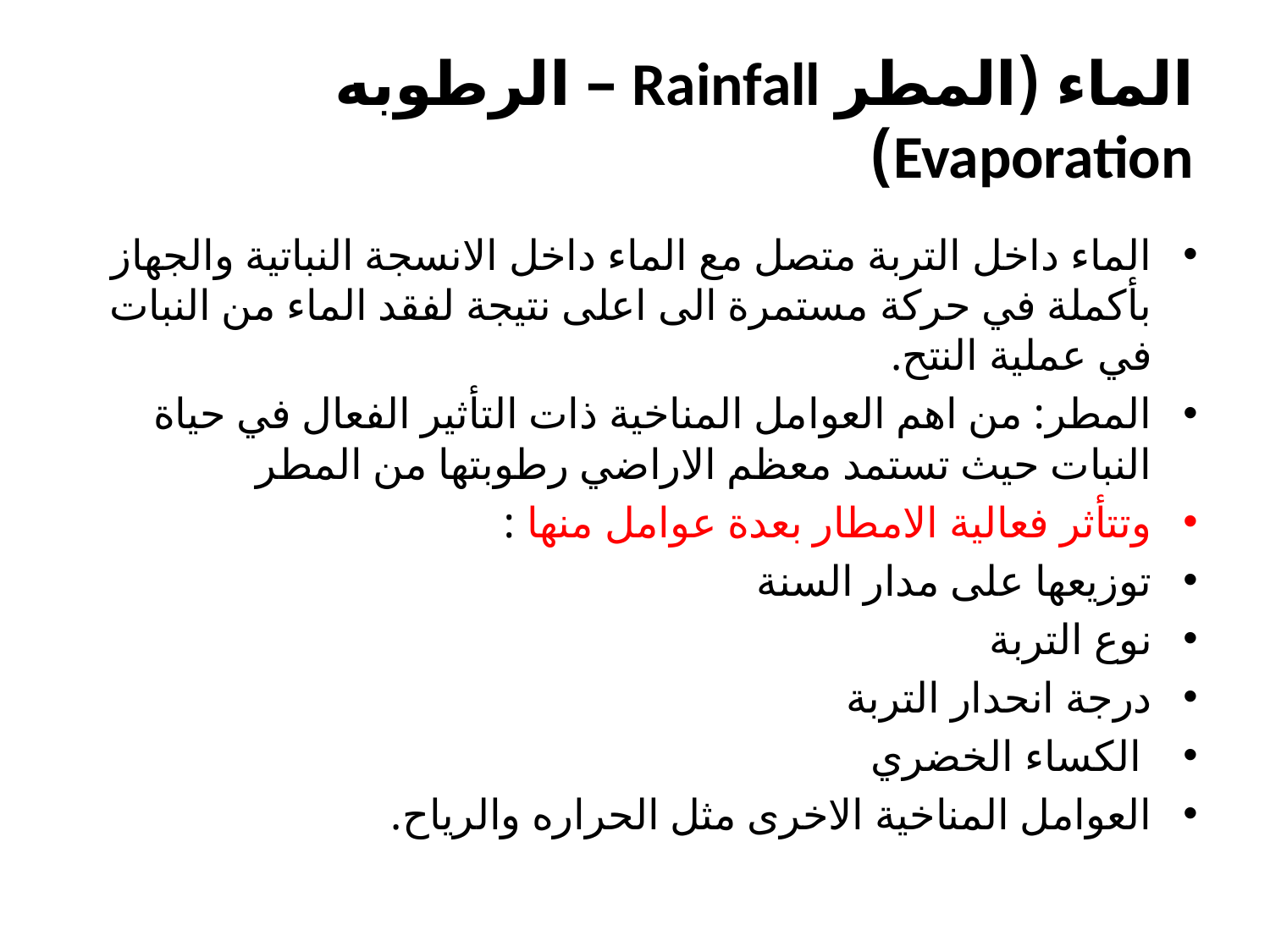

# الماء (المطر Rainfall – الرطوبه Evaporation)
الماء داخل التربة متصل مع الماء داخل الانسجة النباتية والجهاز بأكملة في حركة مستمرة الى اعلى نتيجة لفقد الماء من النبات في عملية النتح.
المطر: من اهم العوامل المناخية ذات التأثير الفعال في حياة النبات حيث تستمد معظم الاراضي رطوبتها من المطر
وتتأثر فعالية الامطار بعدة عوامل منها :
توزيعها على مدار السنة
نوع التربة
درجة انحدار التربة
 الكساء الخضري
العوامل المناخية الاخرى مثل الحراره والرياح.